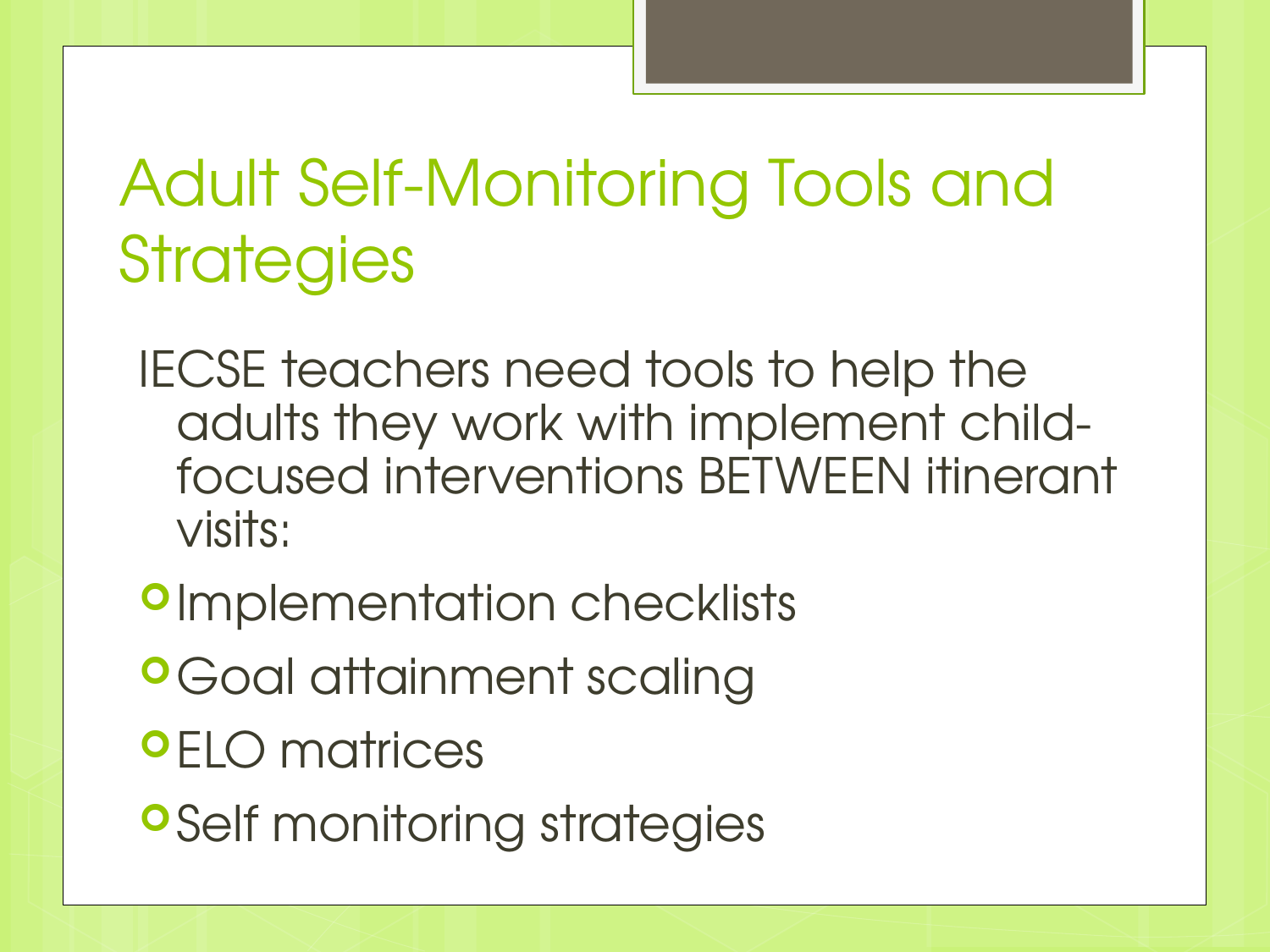

# Adult Self-Monitoring Tools and Strategies
IECSE teachers need tools to help the adults they work with implement child-focused interventions BETWEEN itinerant visits:
Implementation checklists
Goal attainment scaling
ELO matrices
Self monitoring strategies